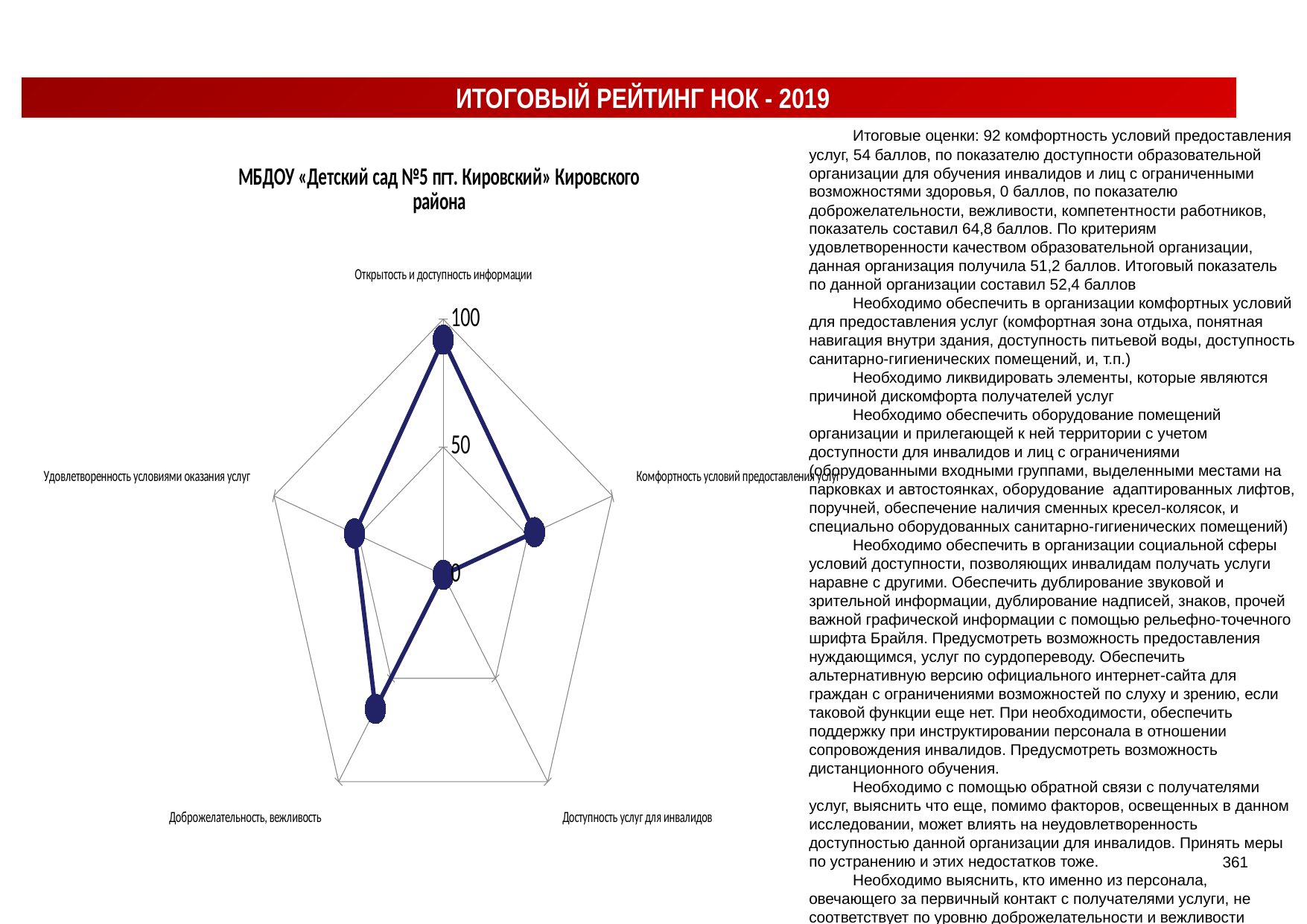

ИТОГОВЫЙ РЕЙТИНГ НОК - 2019
Итоговые оценки: 92 комфортность условий предоставления услуг, 54 баллов, по показателю доступности образовательной организации для обучения инвалидов и лиц с ограниченными возможностями здоровья, 0 баллов, по показателю доброжелательности, вежливости, компетентности работников, показатель составил 64,8 баллов. По критериям удовлетворенности качеством образовательной организации, данная организация получила 51,2 баллов. Итоговый показатель по данной организации составил 52,4 баллов
Необходимо обеспечить в организации комфортных условий для предоставления услуг (комфортная зона отдыха, понятная навигация внутри здания, доступность питьевой воды, доступность санитарно-гигиенических помещений, и, т.п.)
Необходимо ликвидировать элементы, которые являются причиной дискомфорта получателей услуг
Необходимо обеспечить оборудование помещений организации и прилегающей к ней территории с учетом доступности для инвалидов и лиц с ограничениями (оборудованными входными группами, выделенными местами на парковках и автостоянках, оборудование  адаптированных лифтов, поручней, обеспечение наличия сменных кресел-колясок, и специально оборудованных санитарно-гигиенических помещений)
Необходимо обеспечить в организации социальной сферы условий доступности, позволяющих инвалидам получать услуги наравне с другими. Обеспечить дублирование звуковой и зрительной информации, дублирование надписей, знаков, прочей важной графической информации с помощью рельефно-точечного шрифта Брайля. Предусмотреть возможность предоставления нуждающимся, услуг по сурдопереводу. Обеспечить альтернативную версию официального интернет-сайта для граждан с ограничениями возможностей по слуху и зрению, если таковой функции еще нет. При необходимости, обеспечить поддержку при инструктировании персонала в отношении сопровождения инвалидов. Предусмотреть возможность дистанционного обучения.
Необходимо с помощью обратной связи с получателями услуг, выяснить что еще, помимо факторов, освещенных в данном исследовании, может влиять на неудовлетворенность доступностью данной организации для инвалидов. Принять меры по устранению и этих недостатков тоже.
Необходимо выяснить, кто именно из персонала, овечающего за первичный контакт с получателями услуги, не соответствует по уровню доброжелательности и вежливости работников организации, что именно не нравится в их стиле коммуникации получателям услуги. По итогам - ликвидировать причины возникновения недовольства потребителями (провести беседы, тренинги, при необходимости принять необходимые кадровые решения)
Выяснить, кто из сотрудников, обеспечивающих непосредственное оказание услуги при обращении в организацию социальной сферы, является/являются причиной неудовлетворенности получателями услуг уровнем доброжедательности и вежливости. Принять необходимое административное решение в отношении этих сотрудников.

### Chart:

| Category | МБДОУ «Детский сад №5 пгт. Кировский» Кировского района |
|---|---|
| Открытость и доступность информации | 92.0 |
| Комфортность условий предоставления услуг | 54.0 |
| Доступность услуг для инвалидов | 0.0 |
| Доброжелательность, вежливость  | 64.8 |
| Удовлетворенность условиями оказания услуг | 52.4 |
361